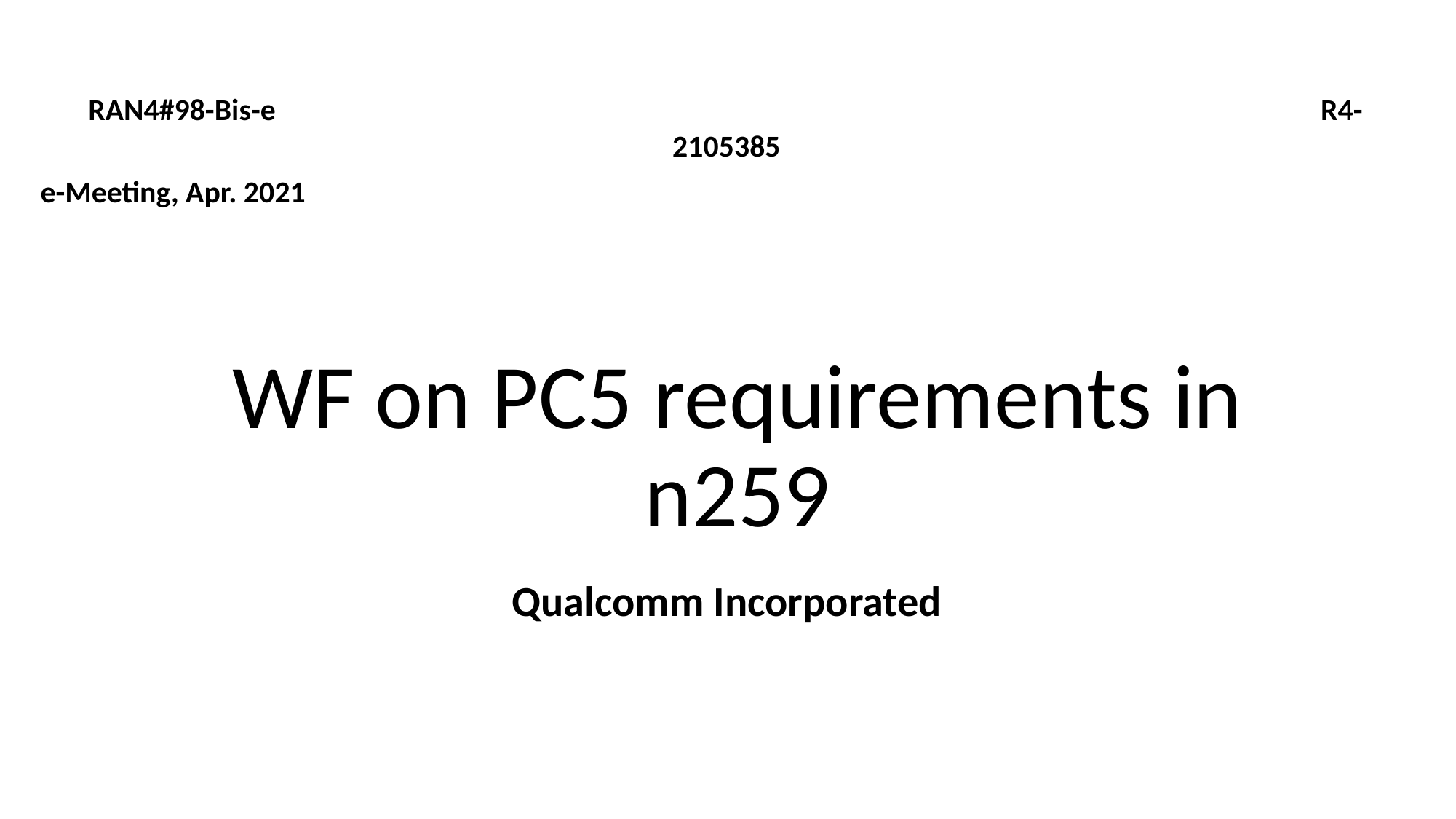

RAN4#98-Bis-e	                                                                                                                                                   R4-2105385
e-Meeting, Apr. 2021
# WF on PC5 requirements in n259
Qualcomm Incorporated